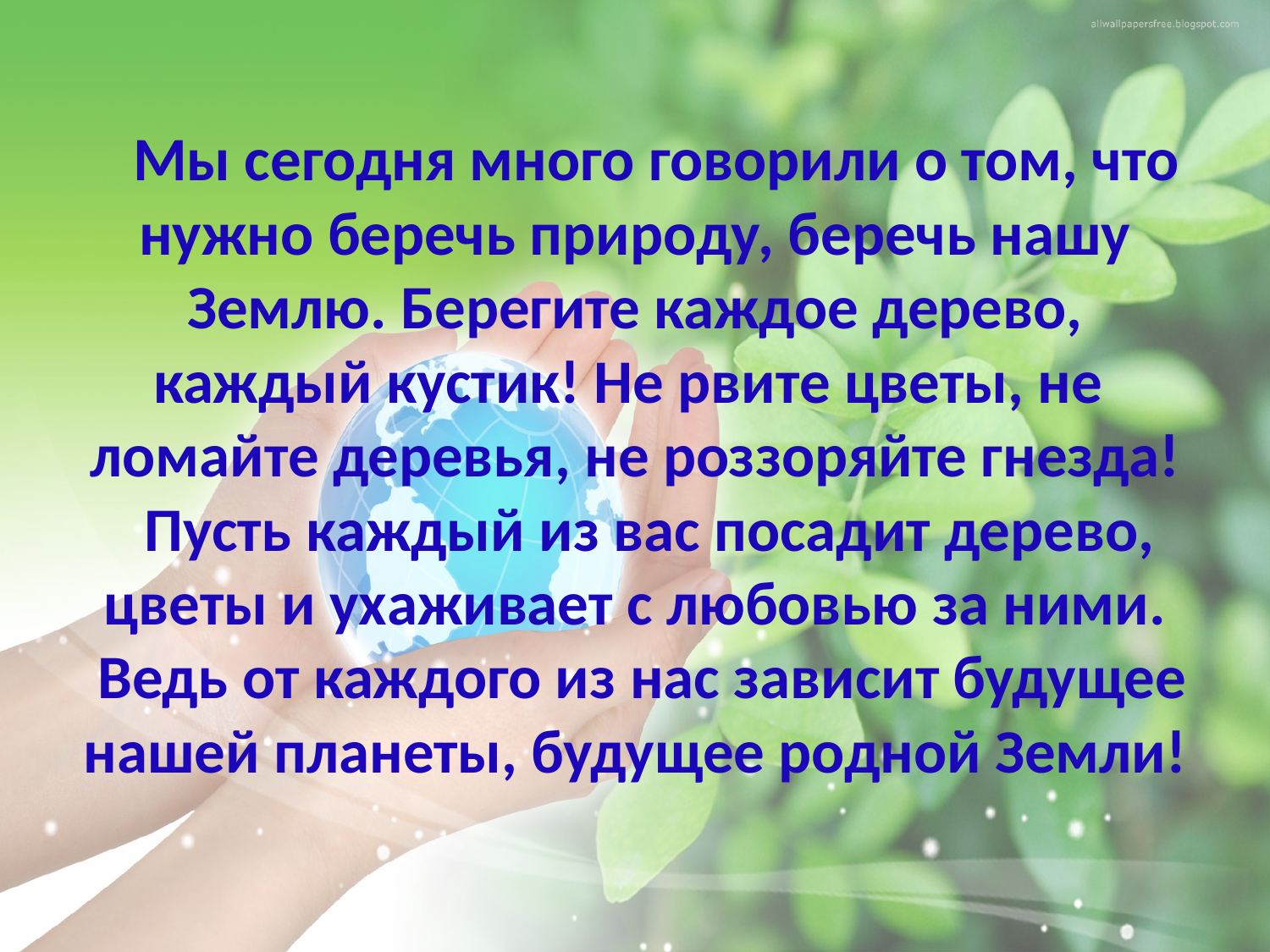

# Мы сегодня много говорили о том, что нужно беречь природу, беречь нашу Землю. Берегите каждое дерево, каждый кустик! Не рвите цветы, не  ломайте деревья, не роззоряйте гнезда!   Пусть каждый из вас посадит дерево, цветы и ухаживает с любовью за ними.  Ведь от каждого из нас зависит будущее нашей планеты, будущее родной Земли!